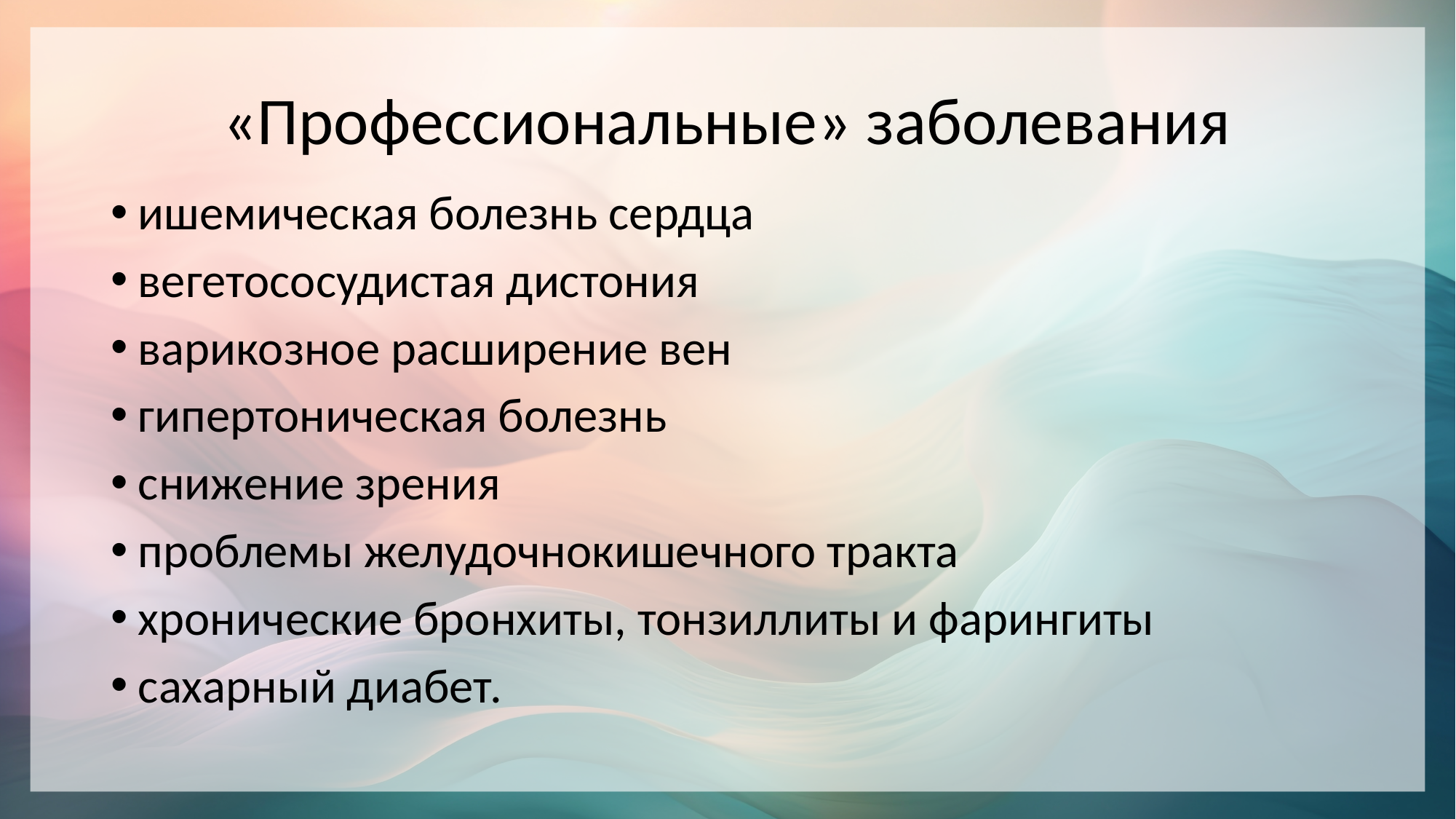

# «Профессиональные» заболевания
ишемическая болезнь сердца
вегетососудистая дистония
варикозное расширение вен
гипертоническая болезнь
снижение зрения
проблемы желудочнокишечного тракта
хронические бронхиты, тонзиллиты и фарингиты
сахарный диабет.